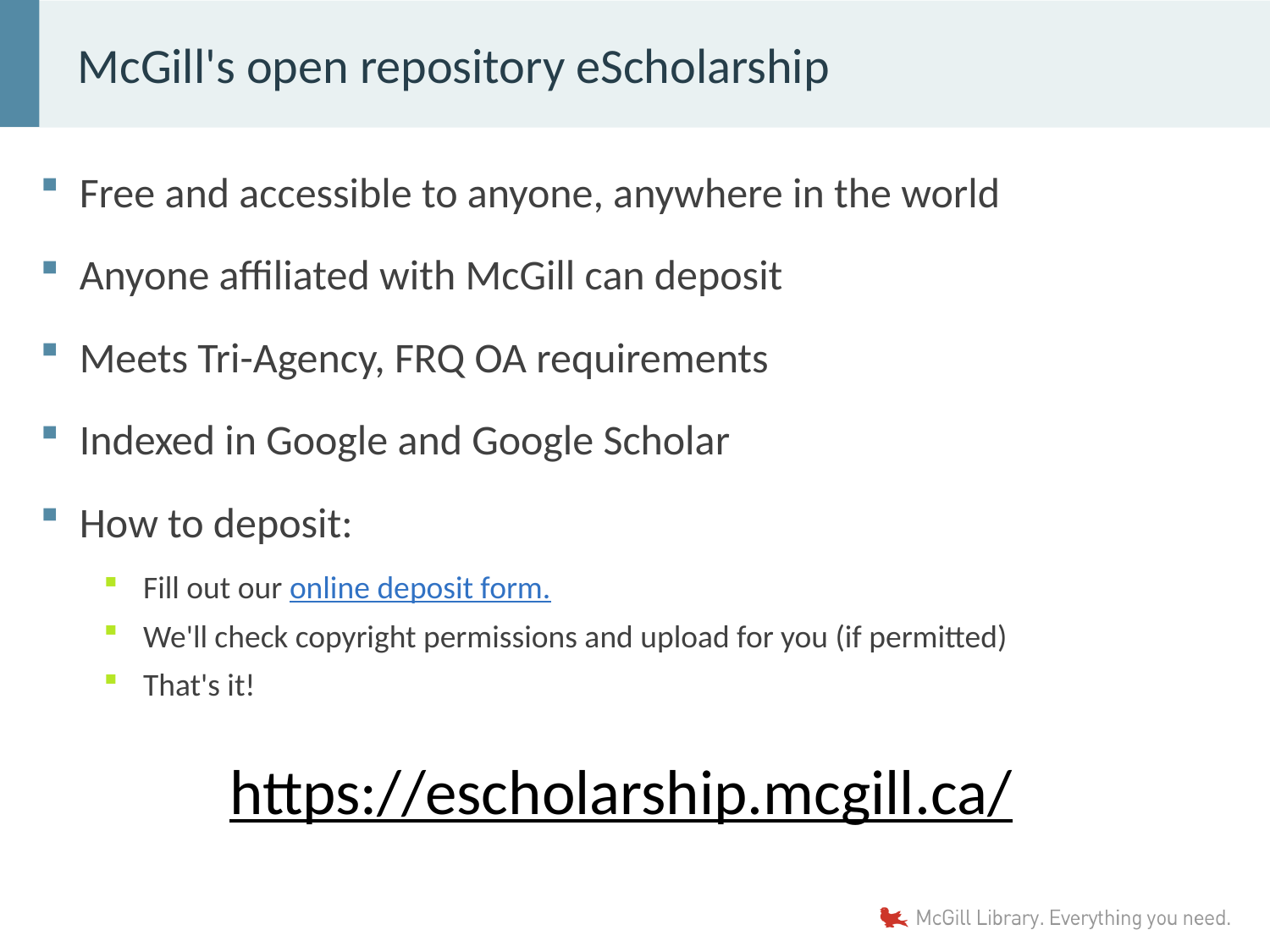

# McGill's open repository eScholarship
Free and accessible to anyone, anywhere in the world
Anyone affiliated with McGill can deposit
Meets Tri-Agency, FRQ OA requirements
Indexed in Google and Google Scholar
How to deposit:
Fill out our online deposit form.
We'll check copyright permissions and upload for you (if permitted)
That's it!

https://escholarship.mcgill.ca/